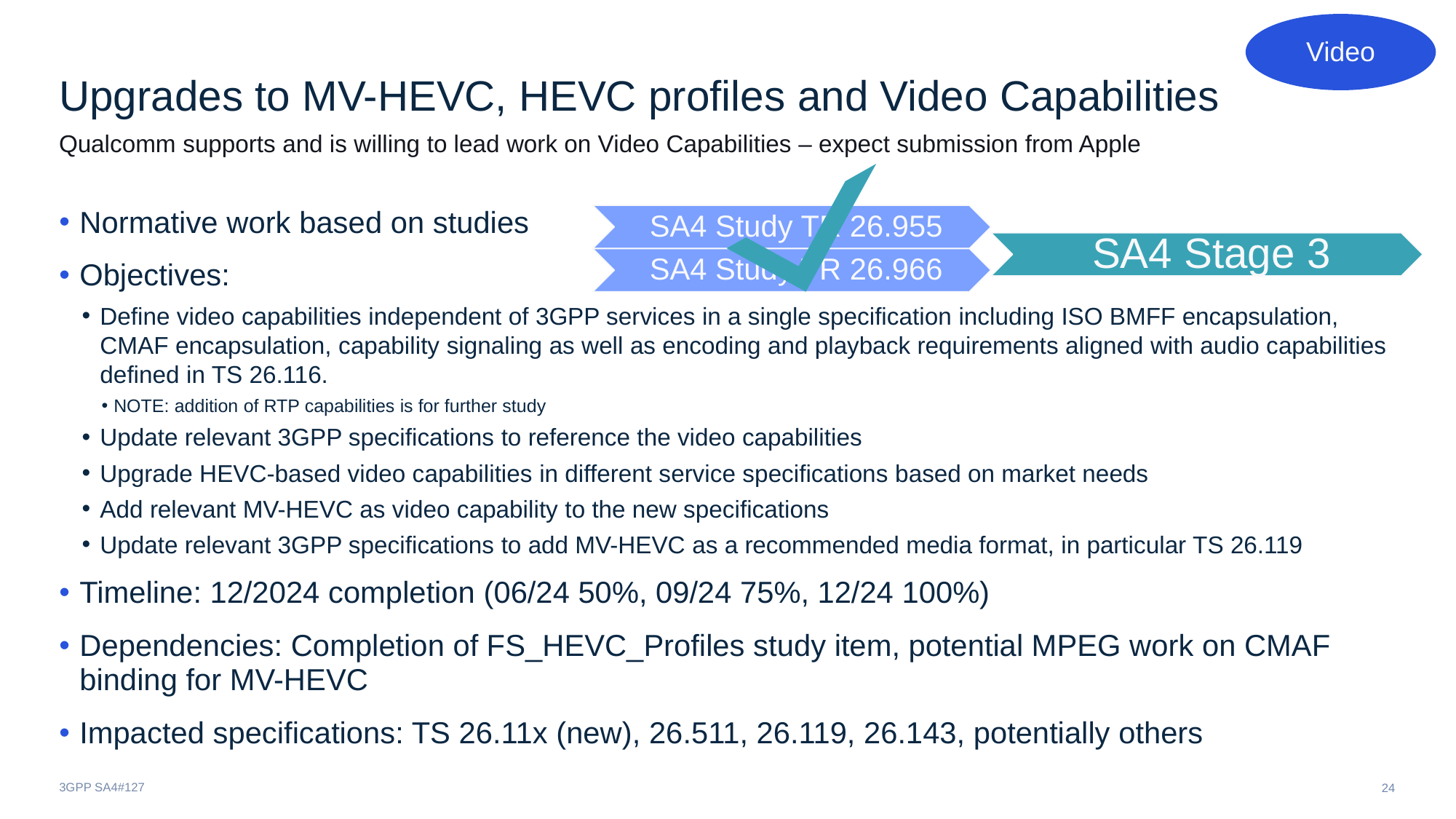

Video
# Upgrades to MV-HEVC, HEVC profiles and Video Capabilities
Qualcomm supports and is willing to lead work on Video Capabilities – expect submission from Apple

Normative work based on studies
Objectives:
Define video capabilities independent of 3GPP services in a single specification including ISO BMFF encapsulation, CMAF encapsulation, capability signaling as well as encoding and playback requirements aligned with audio capabilities defined in TS 26.116.
NOTE: addition of RTP capabilities is for further study
Update relevant 3GPP specifications to reference the video capabilities
Upgrade HEVC-based video capabilities in different service specifications based on market needs
Add relevant MV-HEVC as video capability to the new specifications
Update relevant 3GPP specifications to add MV-HEVC as a recommended media format, in particular TS 26.119
Timeline: 12/2024 completion (06/24 50%, 09/24 75%, 12/24 100%)
Dependencies: Completion of FS_HEVC_Profiles study item, potential MPEG work on CMAF binding for MV-HEVC
Impacted specifications: TS 26.11x (new), 26.511, 26.119, 26.143, potentially others

SA4 Study TR 26.955

SA4 Stage 3

SA4 Study TR 26.966
3GPP SA4#127